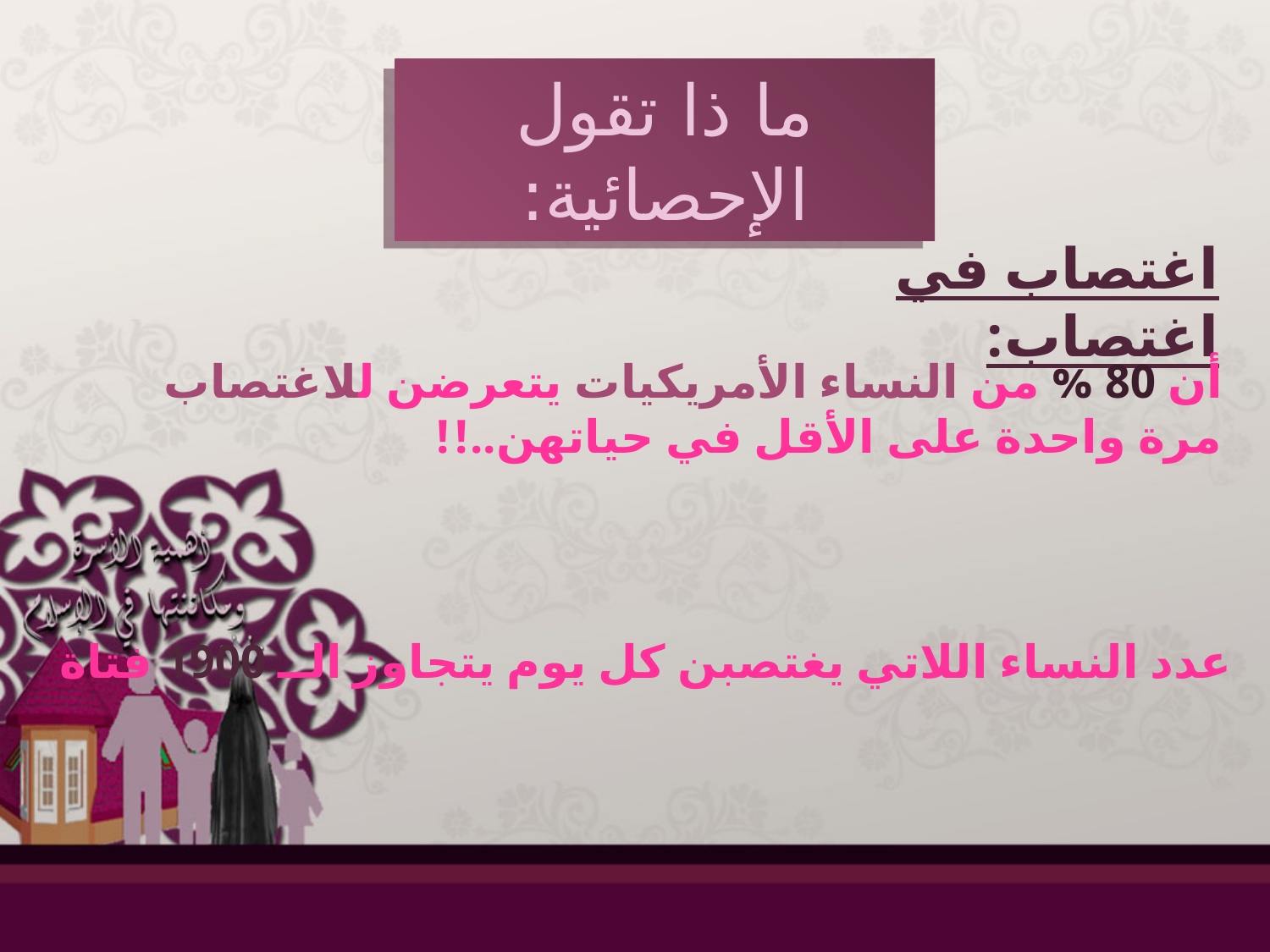

ما ذا تقول الإحصائية:
اغتصاب في اغتصاب:
أن 80 % من النساء الأمريكيات يتعرضن للاغتصاب مرة واحدة على الأقل في حياتهن..!!
عدد النساء اللاتي يغتصبن كل يوم يتجاوز الــ 1900 فتاة